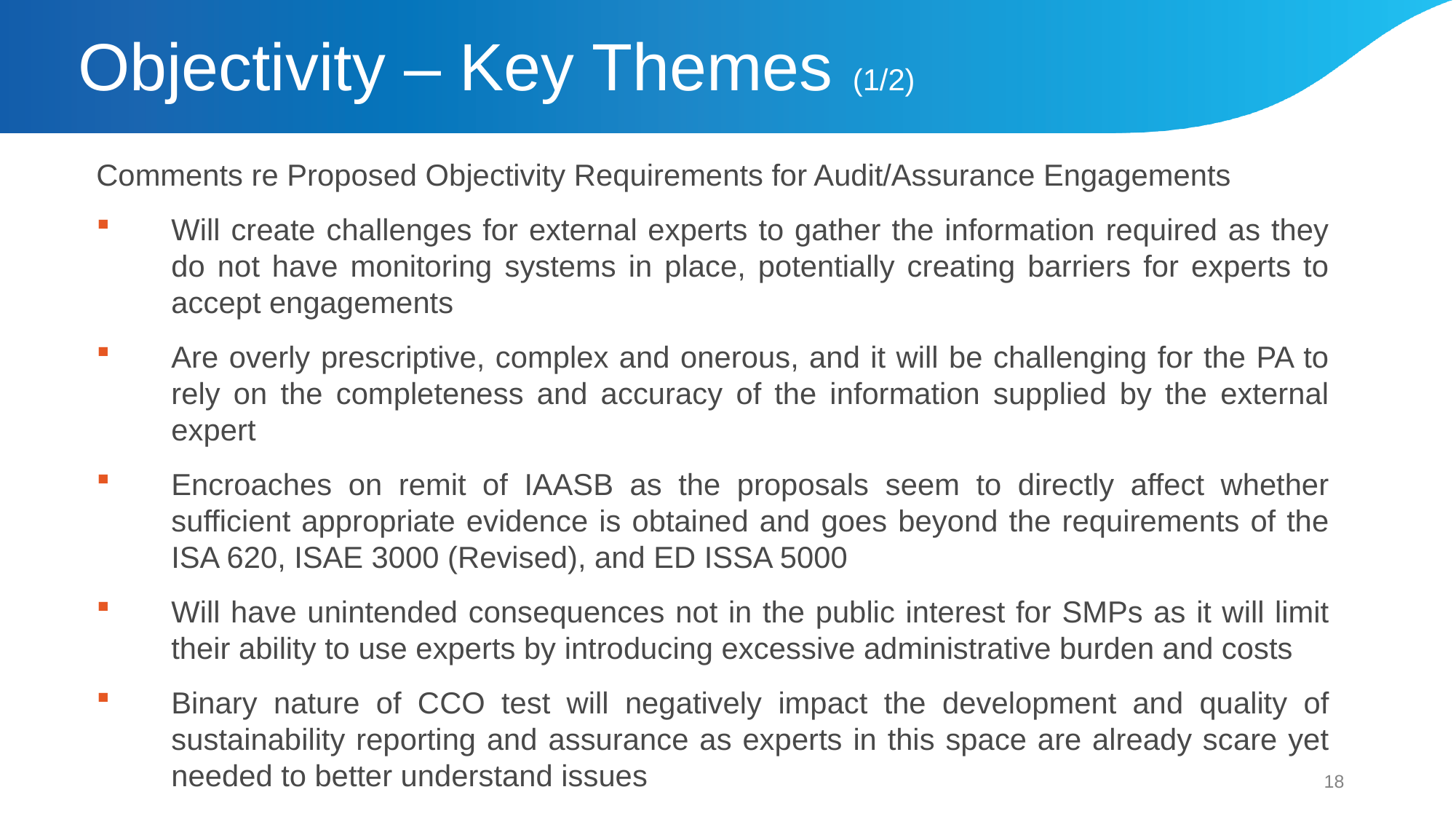

# Objectivity – Key Themes (1/2)
Comments re Proposed Objectivity Requirements for Audit/Assurance Engagements
Will create challenges for external experts to gather the information required as they do not have monitoring systems in place, potentially creating barriers for experts to accept engagements
Are overly prescriptive, complex and onerous, and it will be challenging for the PA to rely on the completeness and accuracy of the information supplied by the external expert
Encroaches on remit of IAASB as the proposals seem to directly affect whether sufficient appropriate evidence is obtained and goes beyond the requirements of the ISA 620, ISAE 3000 (Revised), and ED ISSA 5000
Will have unintended consequences not in the public interest for SMPs as it will limit their ability to use experts by introducing excessive administrative burden and costs
Binary nature of CCO test will negatively impact the development and quality of sustainability reporting and assurance as experts in this space are already scare yet needed to better understand issues

Comments re Suggested Approach for Objectivity Evaluation for Audit/Assurance Engagements
Objectivity is a fundamental principle and thus should be evaluated in accordance with the conceptual framework by identifying threats (e.g., as set out in the list of independence attributes) and then by applying safeguards to reduce the threats
Should include a sliding scale as how a PA might apply the factors based on the facts and circumstances such as how significant the expert’s work is in context of the audit

18